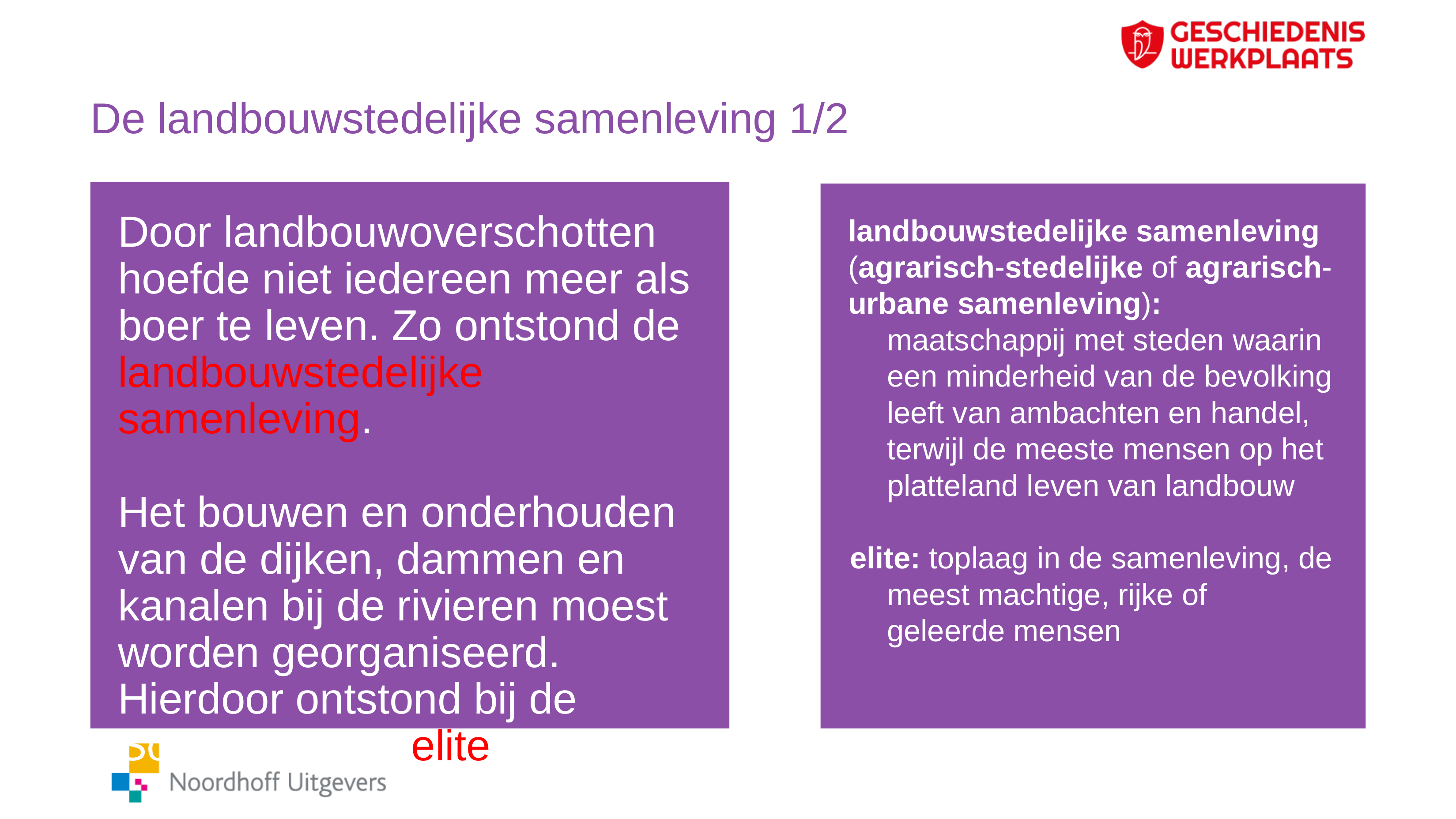

# De landbouwstedelijke samenleving 1/2
Door landbouwoverschotten hoefde niet iedereen meer als boer te leven. Zo ontstond de landbouwstedelijke samenleving.

Het bouwen en onderhouden van de dijken, dammen en kanalen bij de rivieren moest worden georganiseerd. Hierdoor ontstond bij de Soemeriërs de elite.
landbouwstedelijke samenleving (agrarisch-stedelijke of agrarisch-urbane samenleving):
	maatschappij met steden waarin een minderheid van de bevolking leeft van ambachten en handel, terwijl de meeste mensen op het
	platteland leven van landbouw

elite: toplaag in de samenleving, de
	meest machtige, rijke of
	geleerde mensen